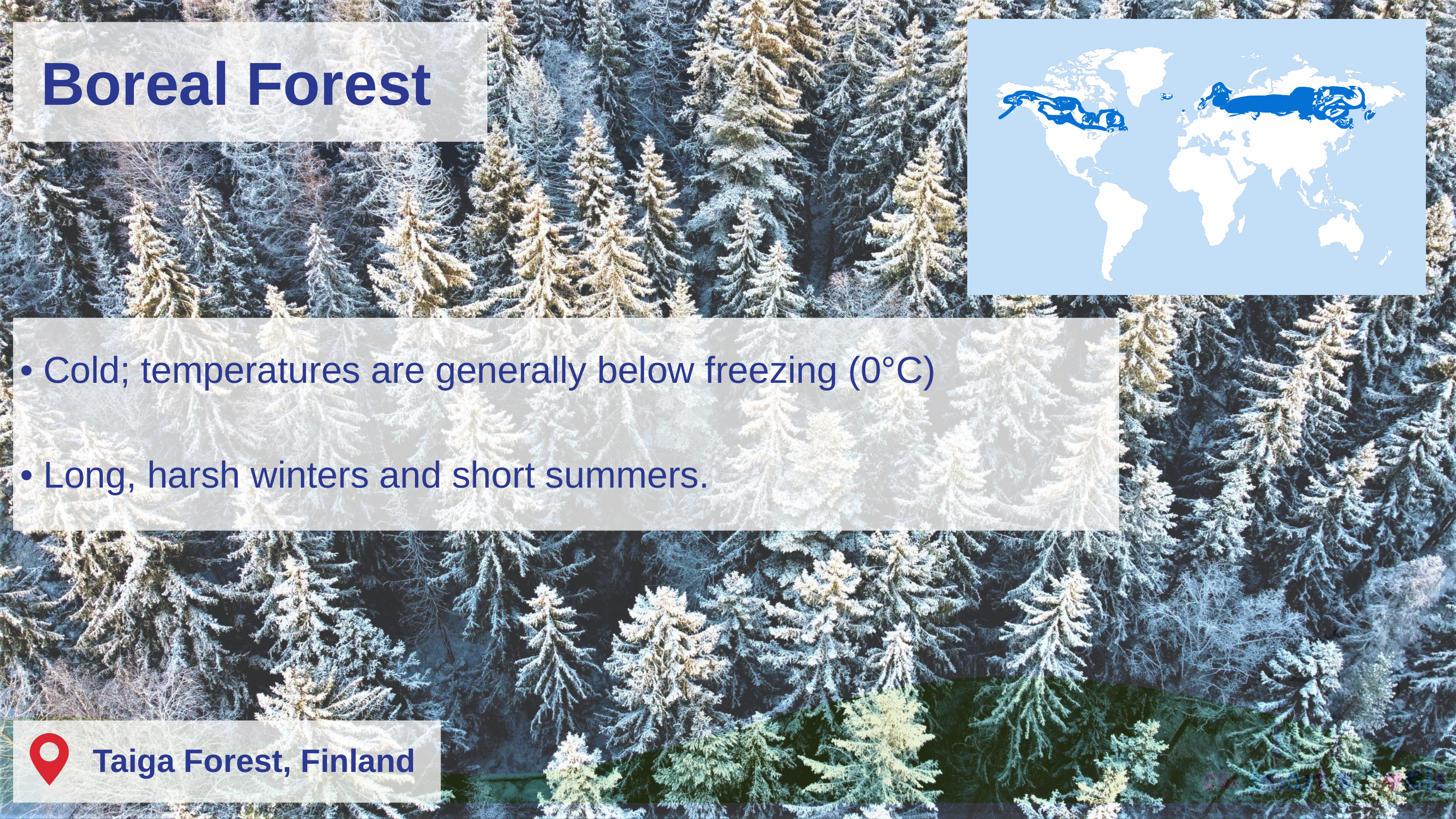

Boreal Forest

• Cold; temperatures are generally below freezing (0°C)

• Long, harsh winters and short summers.

Taiga Forest, Finland